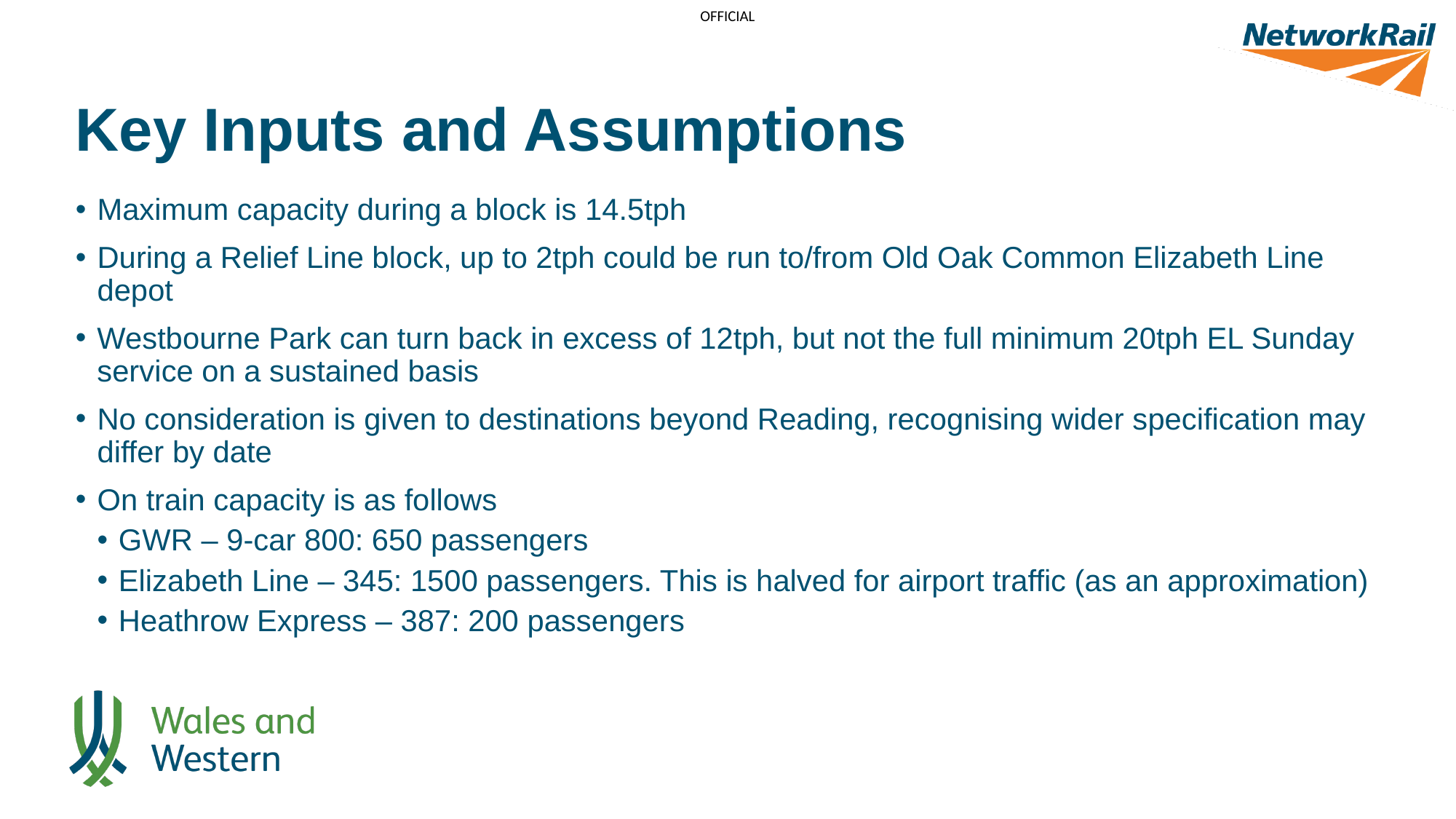

# Key Inputs and Assumptions
Maximum capacity during a block is 14.5tph
During a Relief Line block, up to 2tph could be run to/from Old Oak Common Elizabeth Line depot
Westbourne Park can turn back in excess of 12tph, but not the full minimum 20tph EL Sunday service on a sustained basis
No consideration is given to destinations beyond Reading, recognising wider specification may differ by date
On train capacity is as follows
GWR – 9-car 800: 650 passengers
Elizabeth Line – 345: 1500 passengers. This is halved for airport traffic (as an approximation)
Heathrow Express – 387: 200 passengers